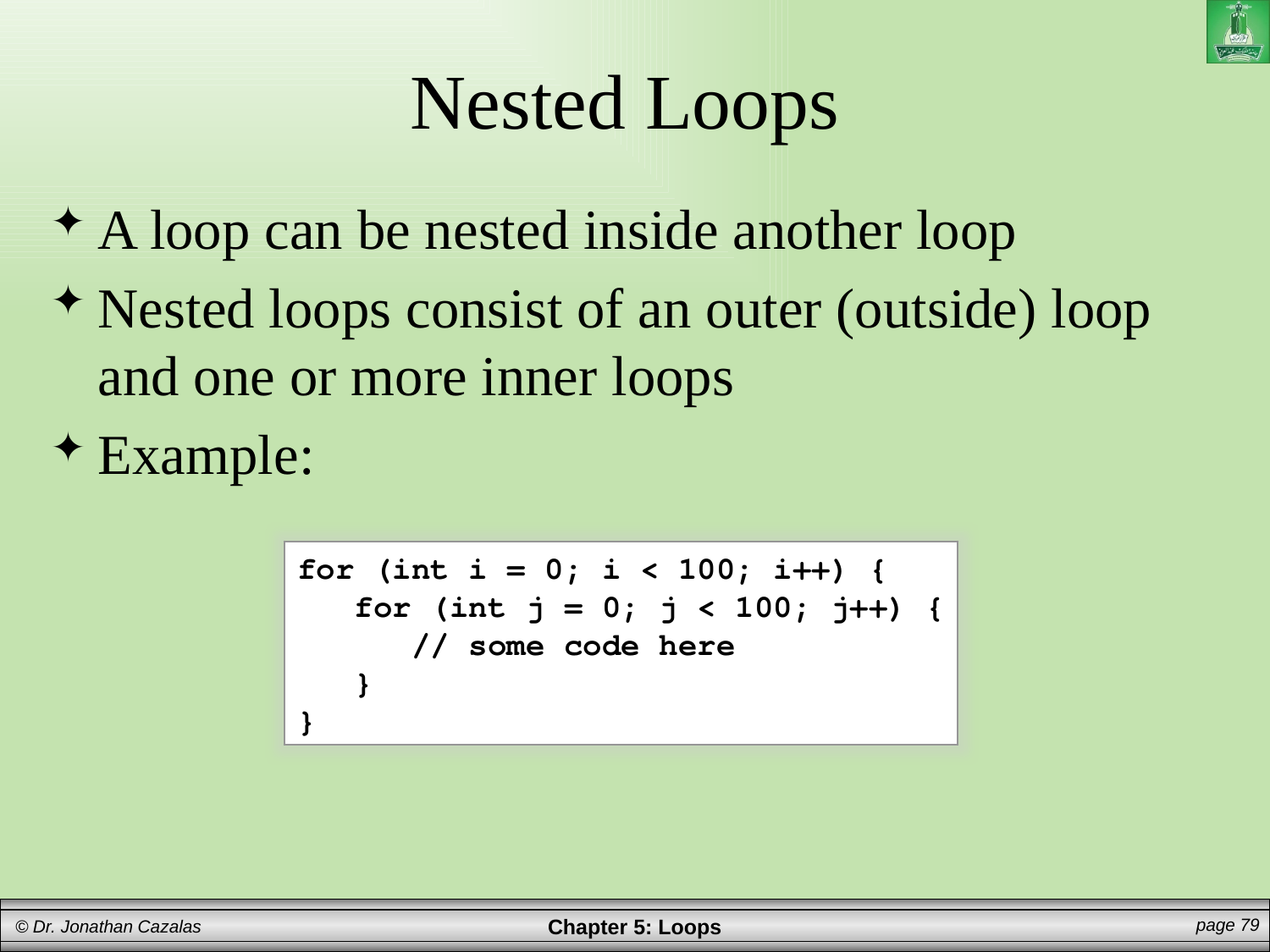

# Nested Loops
A loop can be nested inside another loop
Nested loops consist of an outer (outside) loop and one or more inner loops
Example:
for (int i = 0; i < 100; i++) {
   for (int j = 0; j < 100; j++) {
      // some code here
   }
}